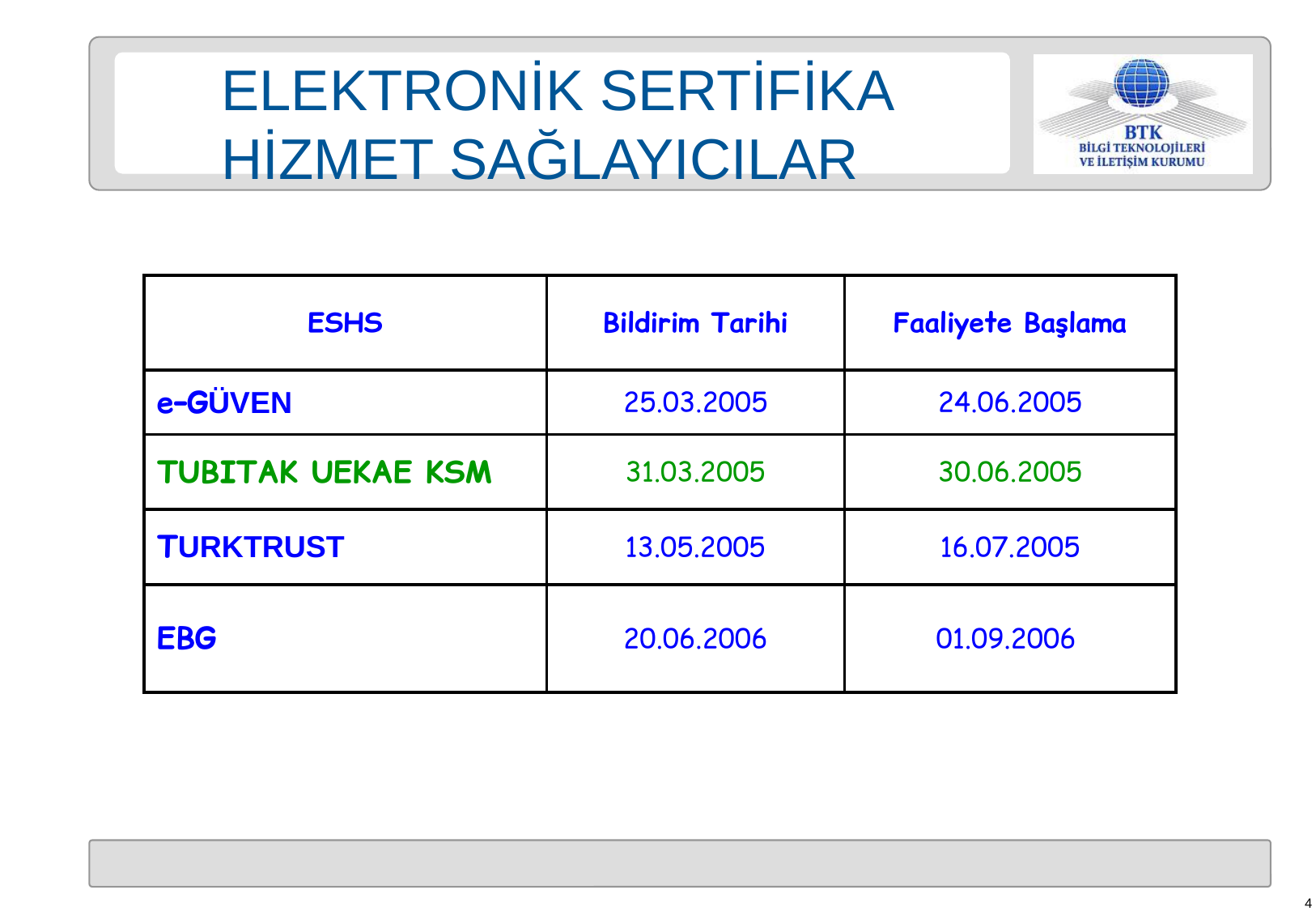

ELEKTRONİK SERTİFİKA HİZMET SAĞLAYICILAR
| ESHS | Bildirim Tarihi | Faaliyete Başlama |
| --- | --- | --- |
| e–GÜVEN | 25.03.2005 | 24.06.2005 |
| TUBITAK UEKAE KSM | 31.03.2005 | 30.06.2005 |
| TURKTRUST | 13.05.2005 | 16.07.2005 |
| EBG | 20.06.2006 | 01.09.2006 |